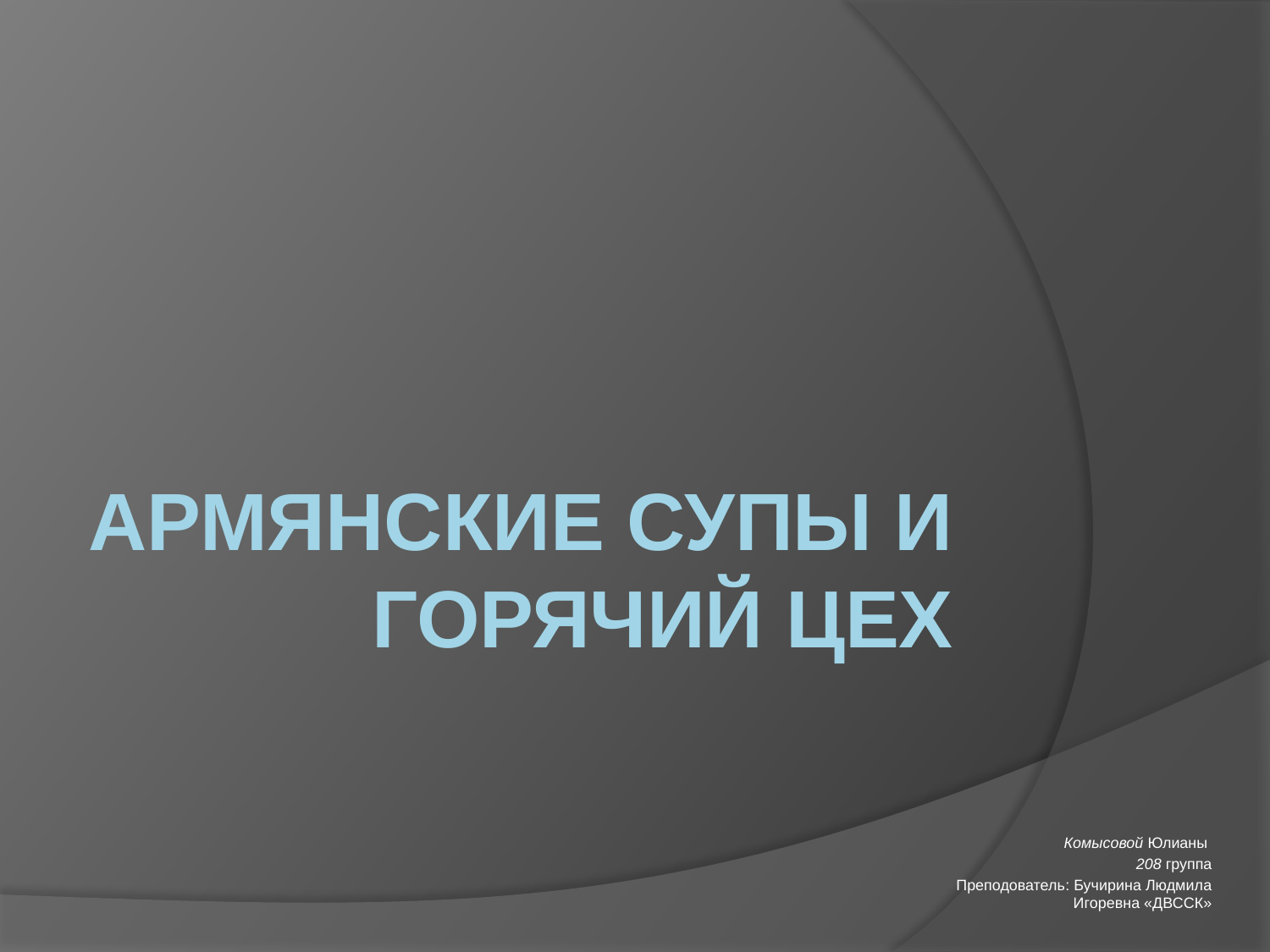

# Армянские супы и горячий цех
Комысовой Юлианы
208 группа
Преподователь: Бучирина Людмила Игоревна «ДВССК»